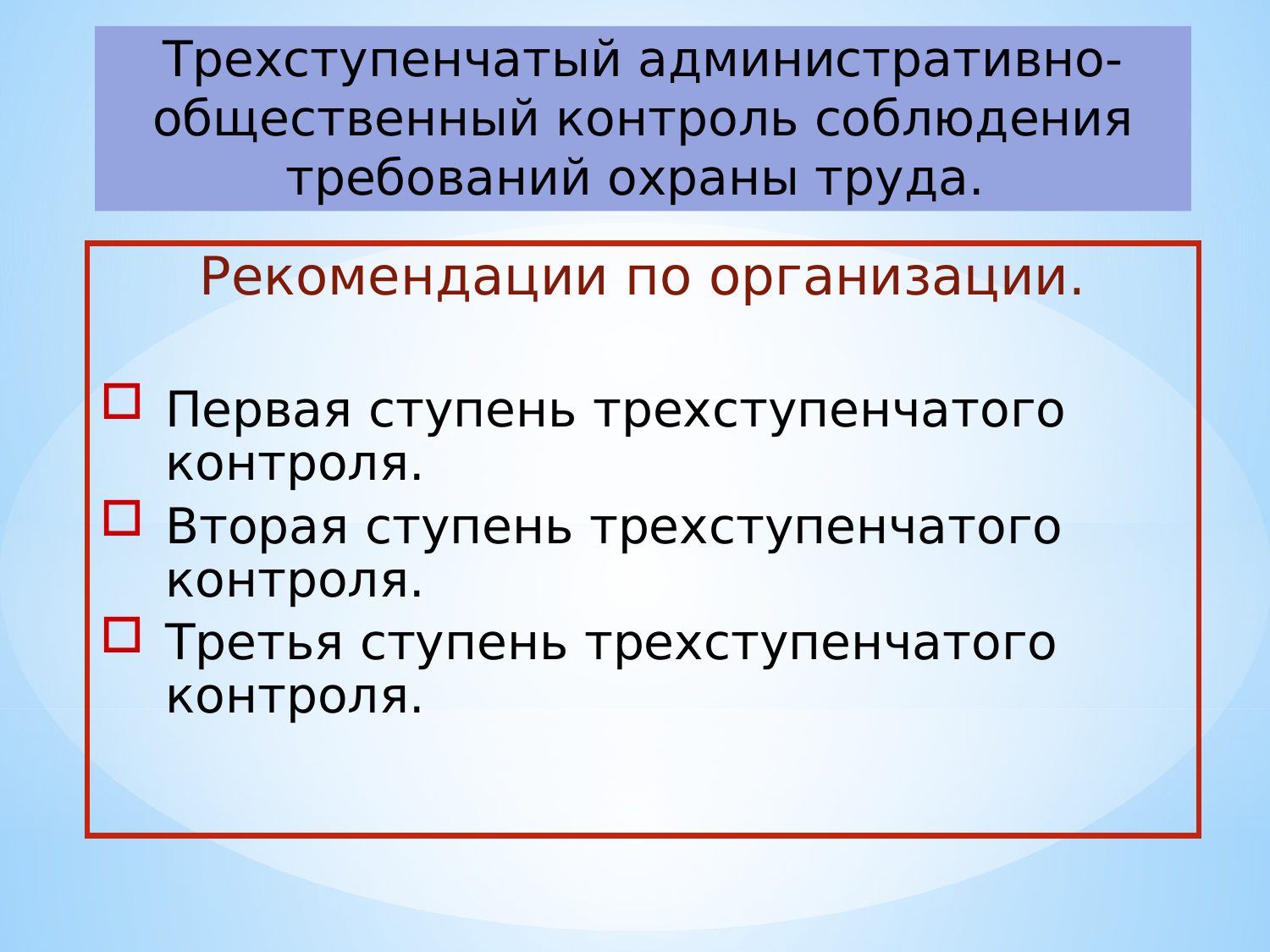

Трехступенчатый административно-общественный контроль соблюдения требований охраны труда.
Рекомендации по организации.

Первая ступень трехступенчатого контроля.
Вторая ступень трехступенчатого контроля.
Третья ступень трехступенчатого контроля.